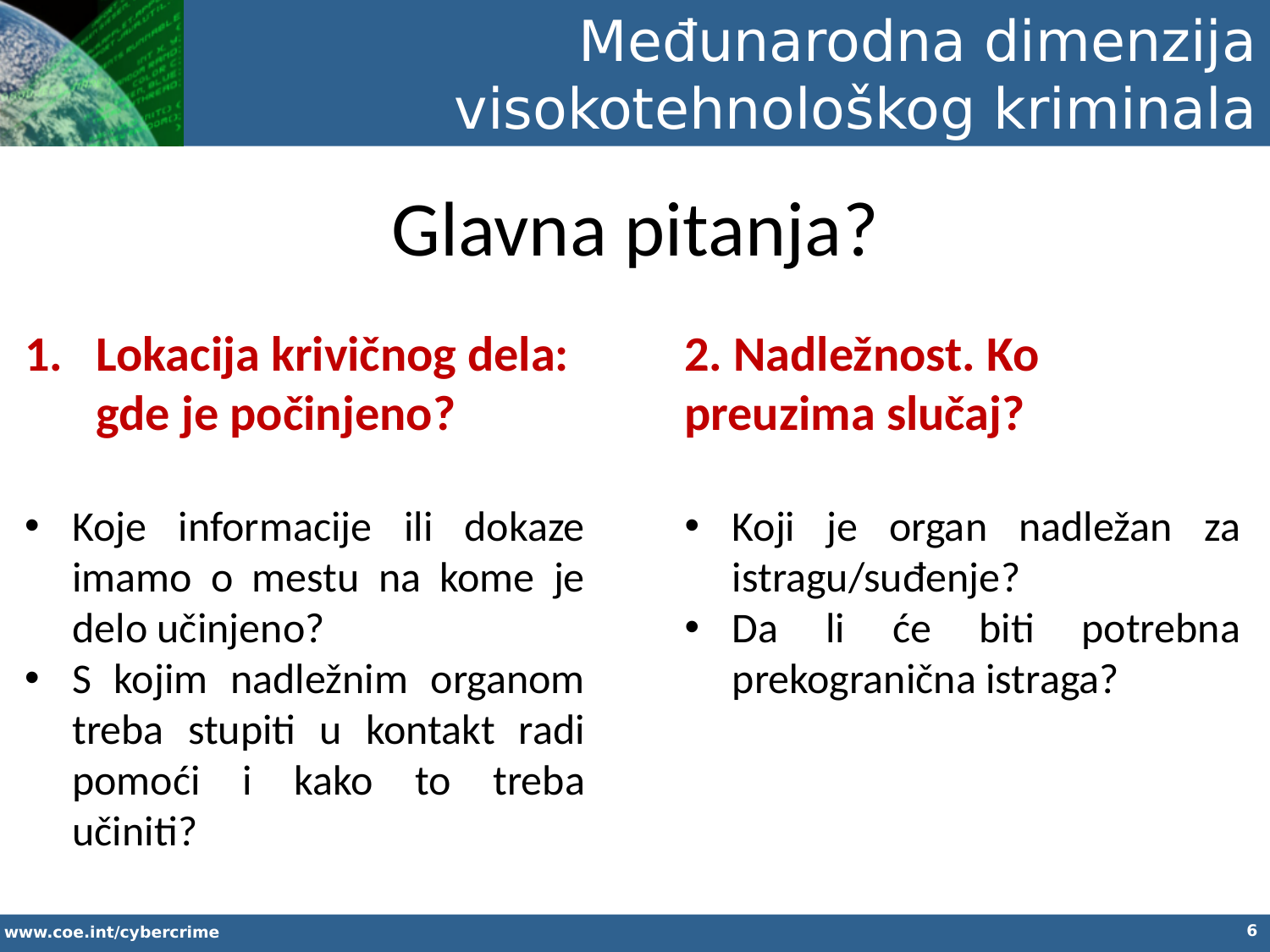

Međunarodna dimenzija visokotehnološkog kriminala
Glavna pitanja?
Lokacija krivičnog dela: gde je počinjeno?

Koje informacije ili dokaze imamo o mestu na kome je delo učinjeno?
S kojim nadležnim organom treba stupiti u kontakt radi pomoći i kako to treba učiniti?
2. Nadležnost. Ko preuzima slučaj?

Koji je organ nadležan za istragu/suđenje?
Da li će biti potrebna prekogranična istraga?
6